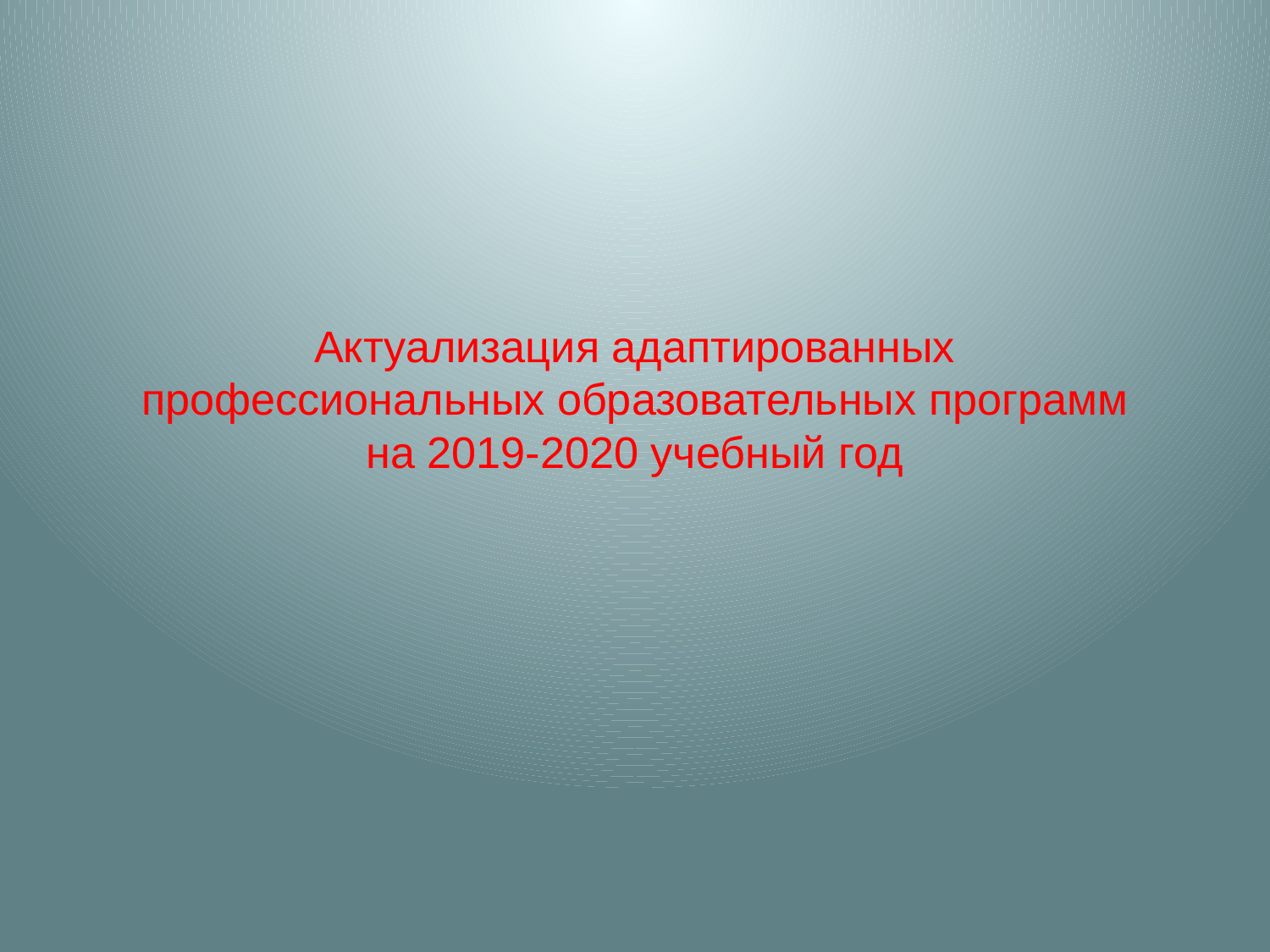

# Актуализация адаптированных профессиональных образовательных программ на 2019-2020 учебный год